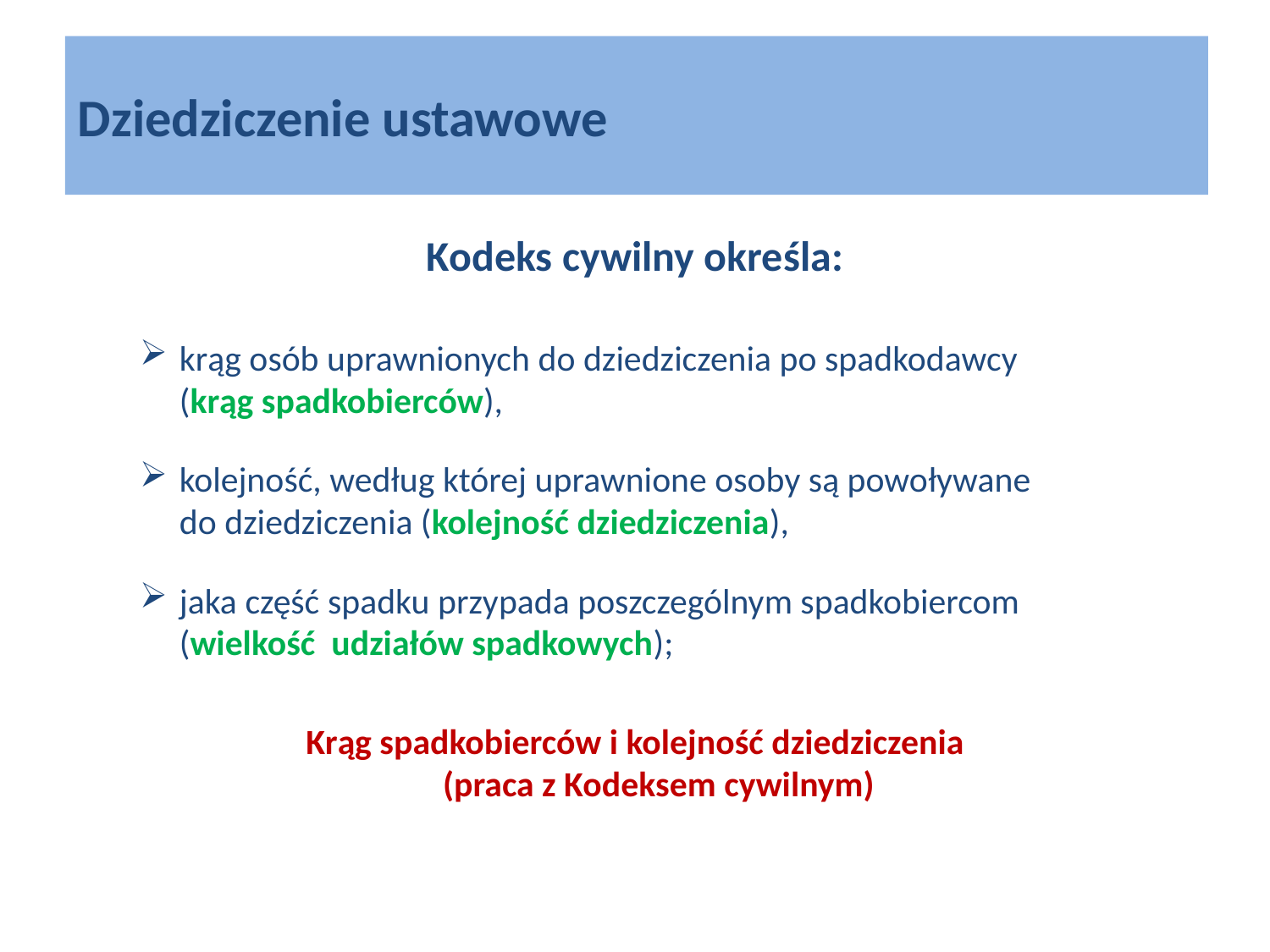

# Dziedziczenie ustawowe
Kodeks cywilny określa:

krąg osób uprawnionych do dziedziczenia po spadkodawcy
(krąg spadkobierców),

kolejność, według której uprawnione osoby są powoływane
do dziedziczenia (kolejność dziedziczenia),

jaka część spadku przypada poszczególnym spadkobiercom
(wielkość  udziałów spadkowych);

Krąg spadkobierców i kolejność dziedziczenia
(praca z Kodeksem cywilnym)